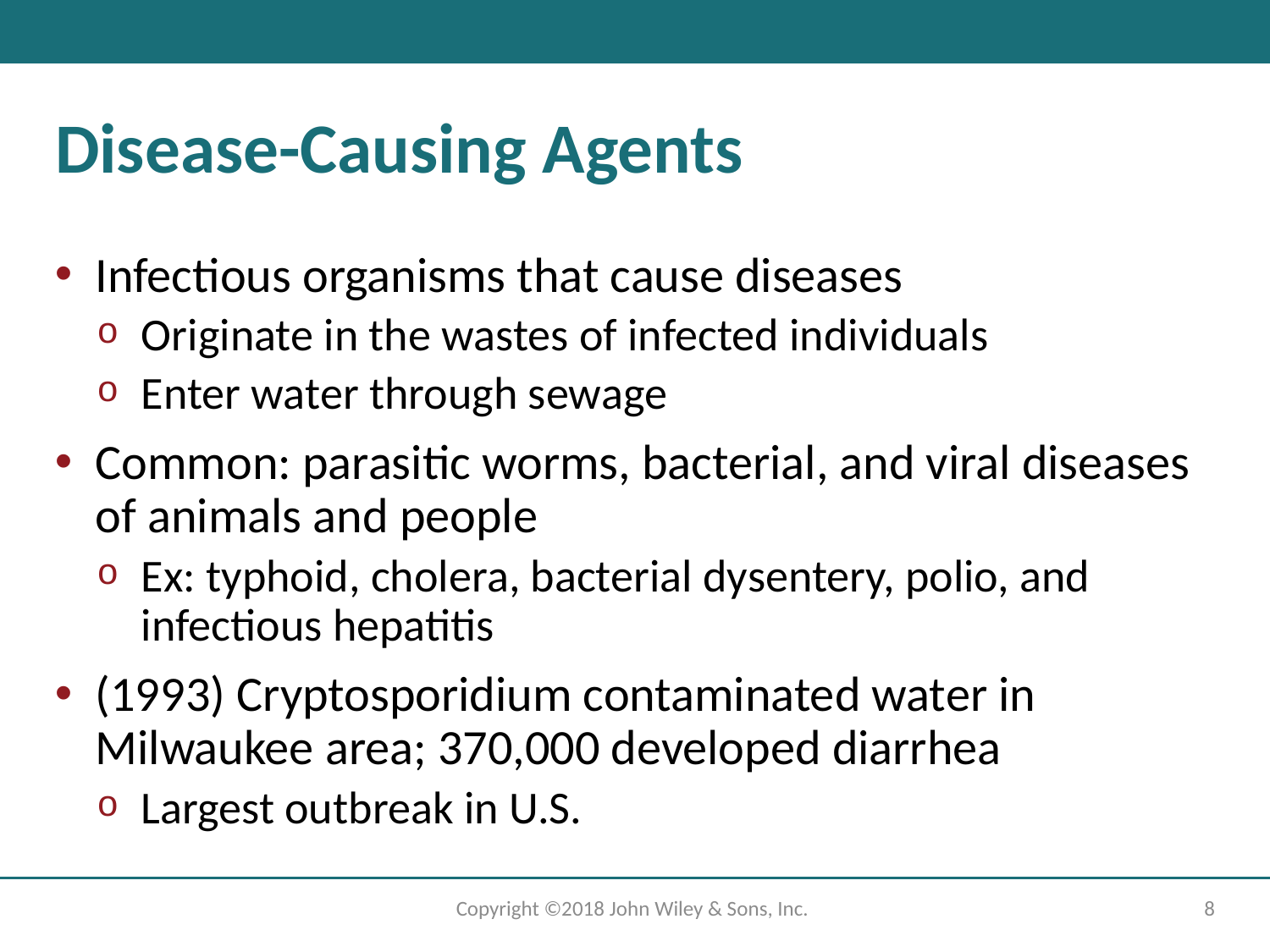

# Disease-Causing Agents
Infectious organisms that cause diseases
Originate in the wastes of infected individuals
Enter water through sewage
Common: parasitic worms, bacterial, and viral diseases of animals and people
Ex: typhoid, cholera, bacterial dysentery, polio, and infectious hepatitis
(19 93) Cryptosporidium contaminated water in Milwaukee area; 370,000 developed diarrhea
Largest outbreak in U.S.
Copyright ©2018 John Wiley & Sons, Inc.
8